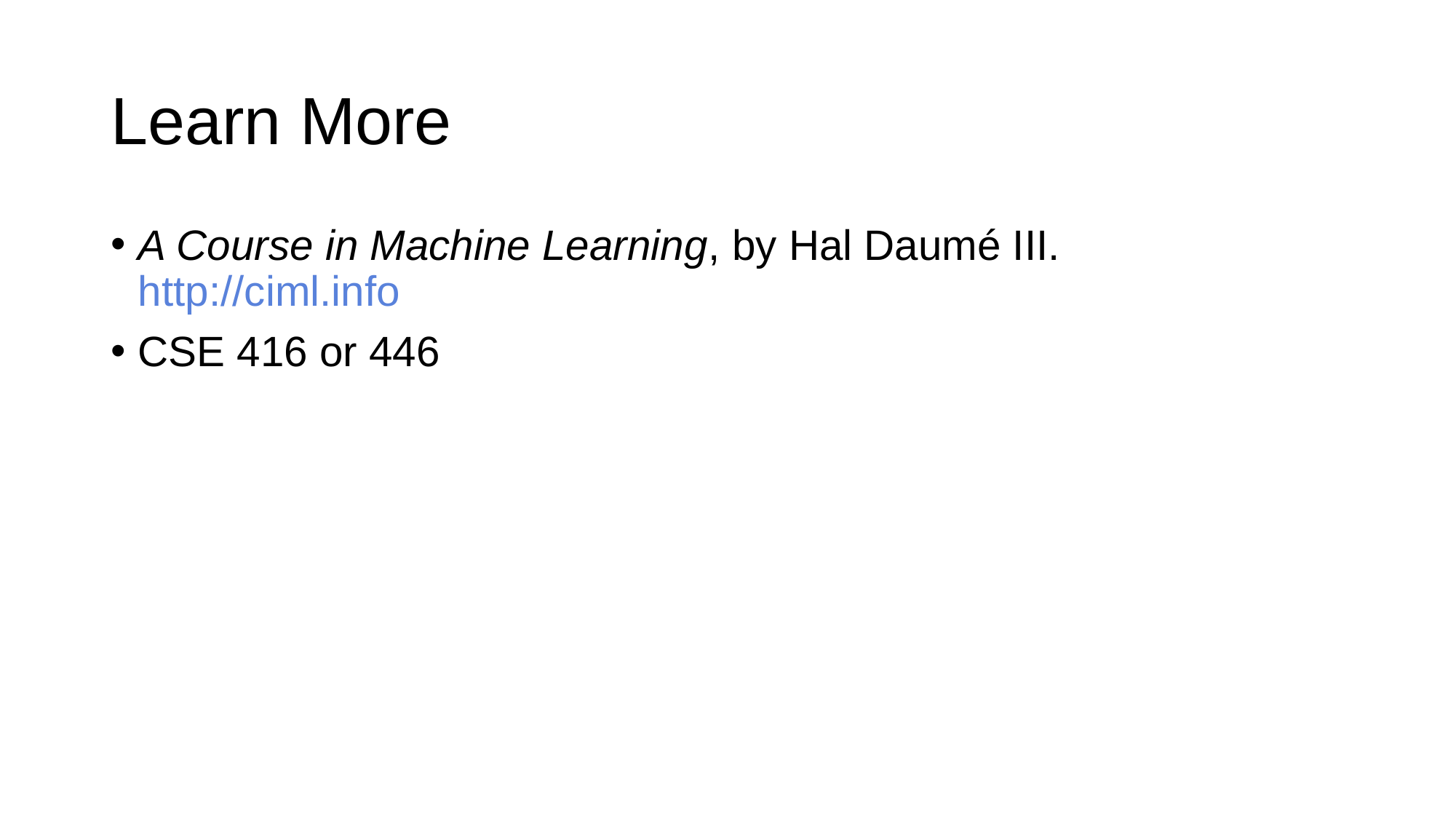

# Learn More
A Course in Machine Learning, by Hal Daumé III.  http://ciml.info
CSE 416 or 446